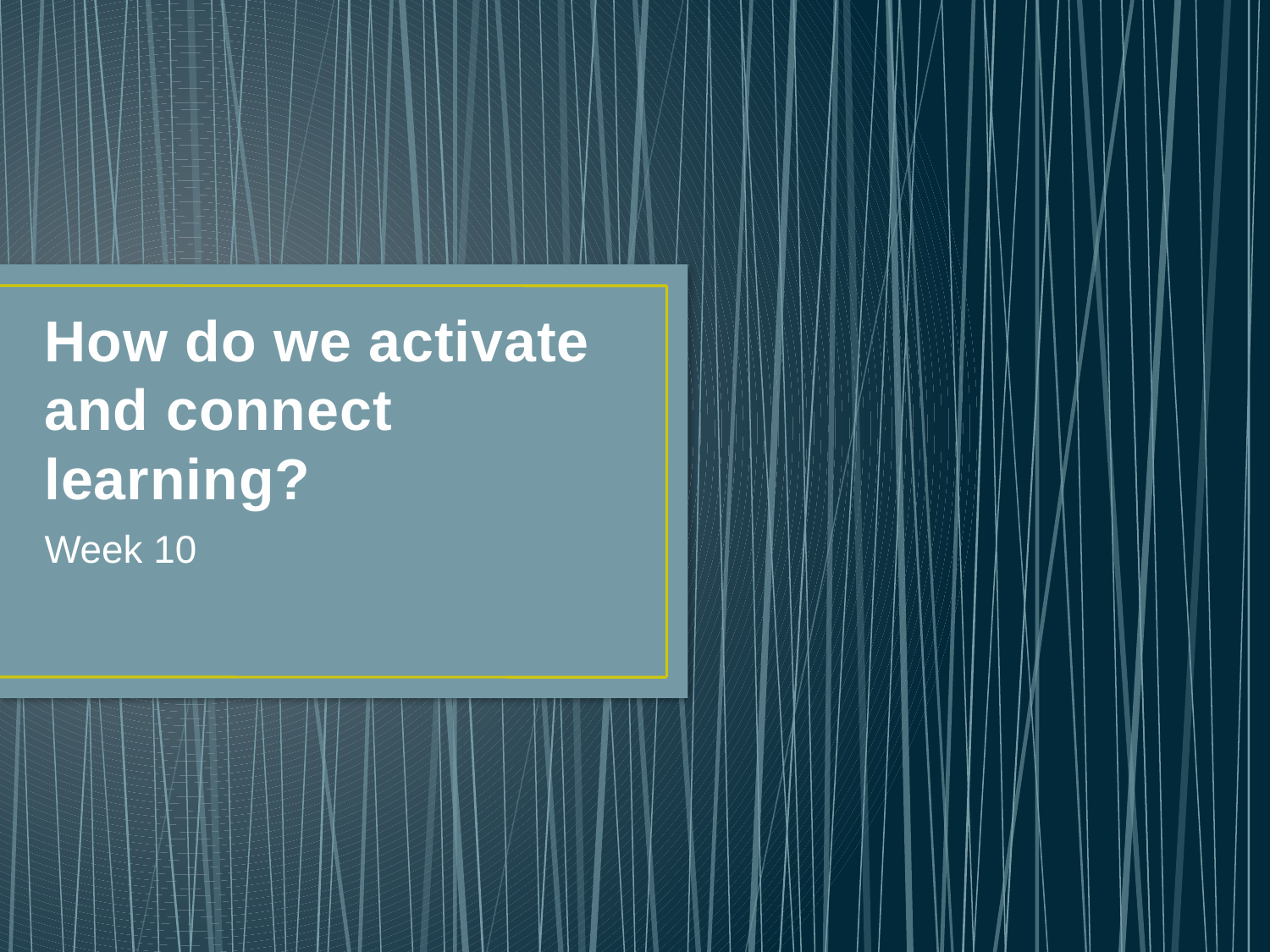

# How do we activate and connect learning?
Week 10